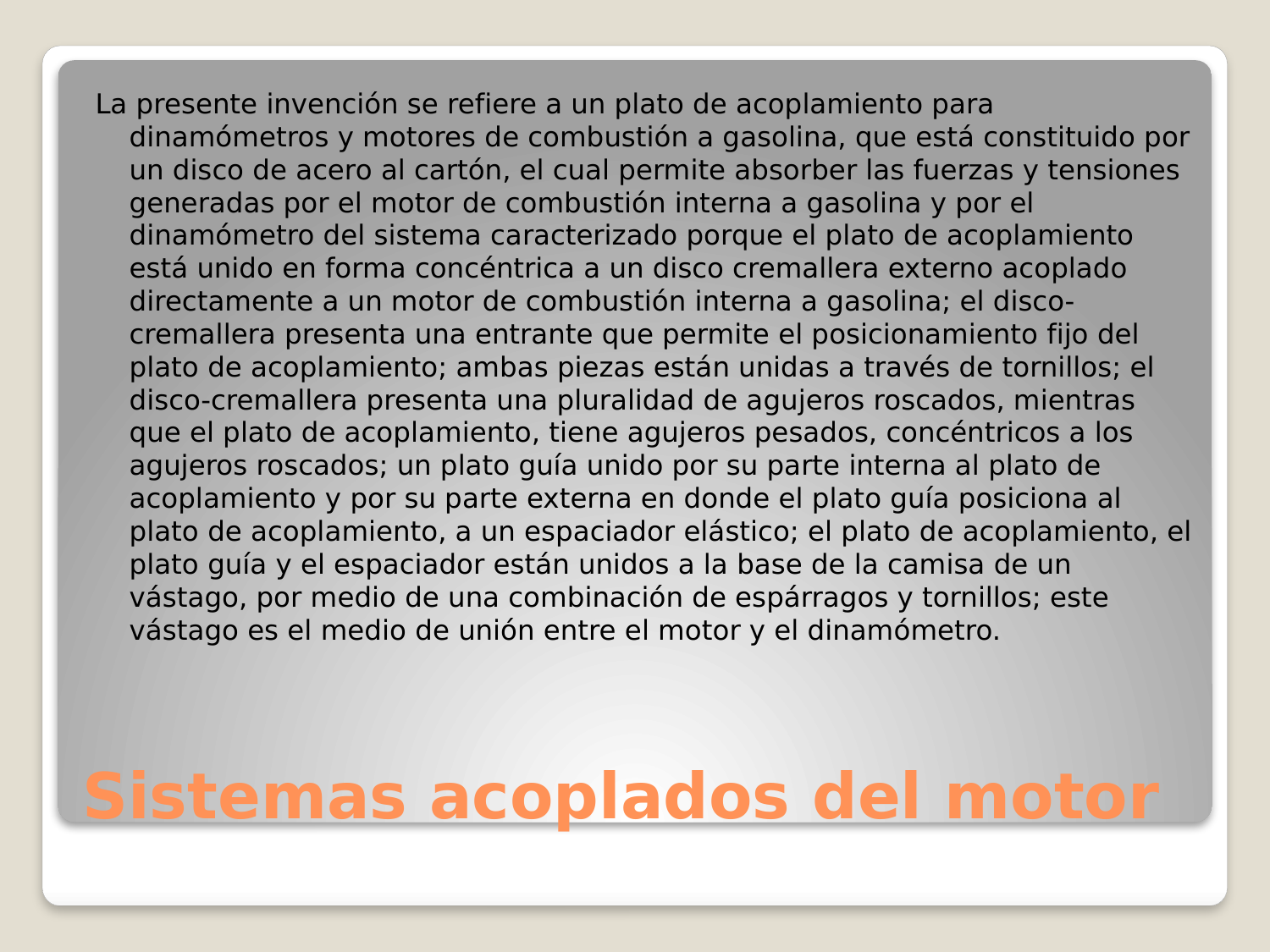

La presente invención se refiere a un plato de acoplamiento para dinamómetros y motores de combustión a gasolina, que está constituido por un disco de acero al cartón, el cual permite absorber las fuerzas y tensiones generadas por el motor de combustión interna a gasolina y por el dinamómetro del sistema caracterizado porque el plato de acoplamiento está unido en forma concéntrica a un disco cremallera externo acoplado directamente a un motor de combustión interna a gasolina; el disco-cremallera presenta una entrante que permite el posicionamiento fijo del plato de acoplamiento; ambas piezas están unidas a través de tornillos; el disco-cremallera presenta una pluralidad de agujeros roscados, mientras que el plato de acoplamiento, tiene agujeros pesados, concéntricos a los agujeros roscados; un plato guía unido por su parte interna al plato de acoplamiento y por su parte externa en donde el plato guía posiciona al plato de acoplamiento, a un espaciador elástico; el plato de acoplamiento, el plato guía y el espaciador están unidos a la base de la camisa de un vástago, por medio de una combinación de espárragos y tornillos; este vástago es el medio de unión entre el motor y el dinamómetro.

# Sistemas acoplados del motor